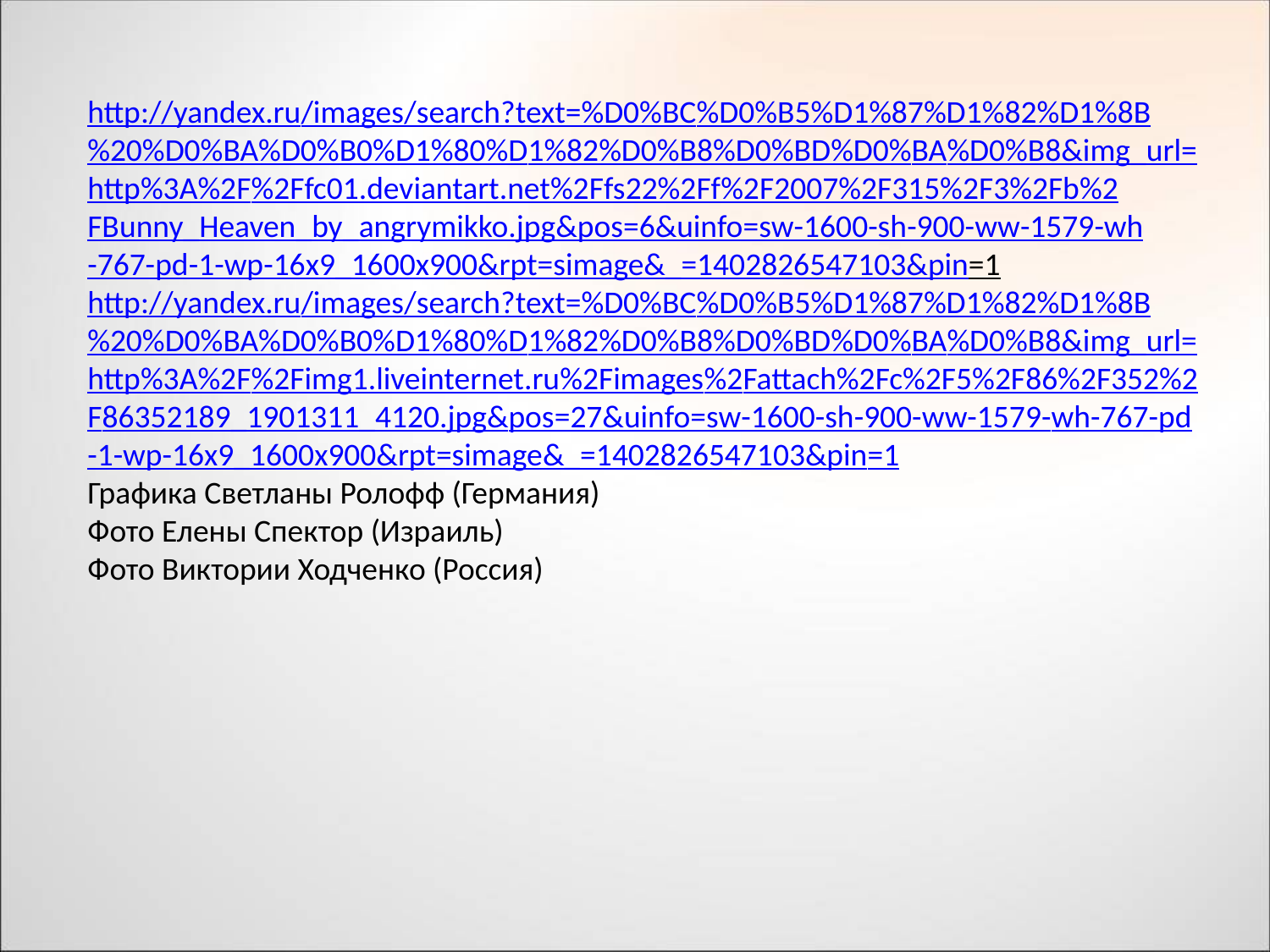

http://yandex.ru/images/search?text=%D0%BC%D0%B5%D1%87%D1%82%D1%8B%20%D0%BA%D0%B0%D1%80%D1%82%D0%B8%D0%BD%D0%BA%D0%B8&img_url=http%3A%2F%2Ffc01.deviantart.net%2Ffs22%2Ff%2F2007%2F315%2F3%2Fb%2FBunny_Heaven_by_angrymikko.jpg&pos=6&uinfo=sw-1600-sh-900-ww-1579-wh-767-pd-1-wp-16x9_1600x900&rpt=simage&_=1402826547103&pin=1
http://yandex.ru/images/search?text=%D0%BC%D0%B5%D1%87%D1%82%D1%8B%20%D0%BA%D0%B0%D1%80%D1%82%D0%B8%D0%BD%D0%BA%D0%B8&img_url=http%3A%2F%2Fimg1.liveinternet.ru%2Fimages%2Fattach%2Fc%2F5%2F86%2F352%2F86352189_1901311_4120.jpg&pos=27&uinfo=sw-1600-sh-900-ww-1579-wh-767-pd-1-wp-16x9_1600x900&rpt=simage&_=1402826547103&pin=1
Графика Светланы Ролофф (Германия)
Фото Елены Спектор (Израиль)
Фото Виктории Ходченко (Россия)